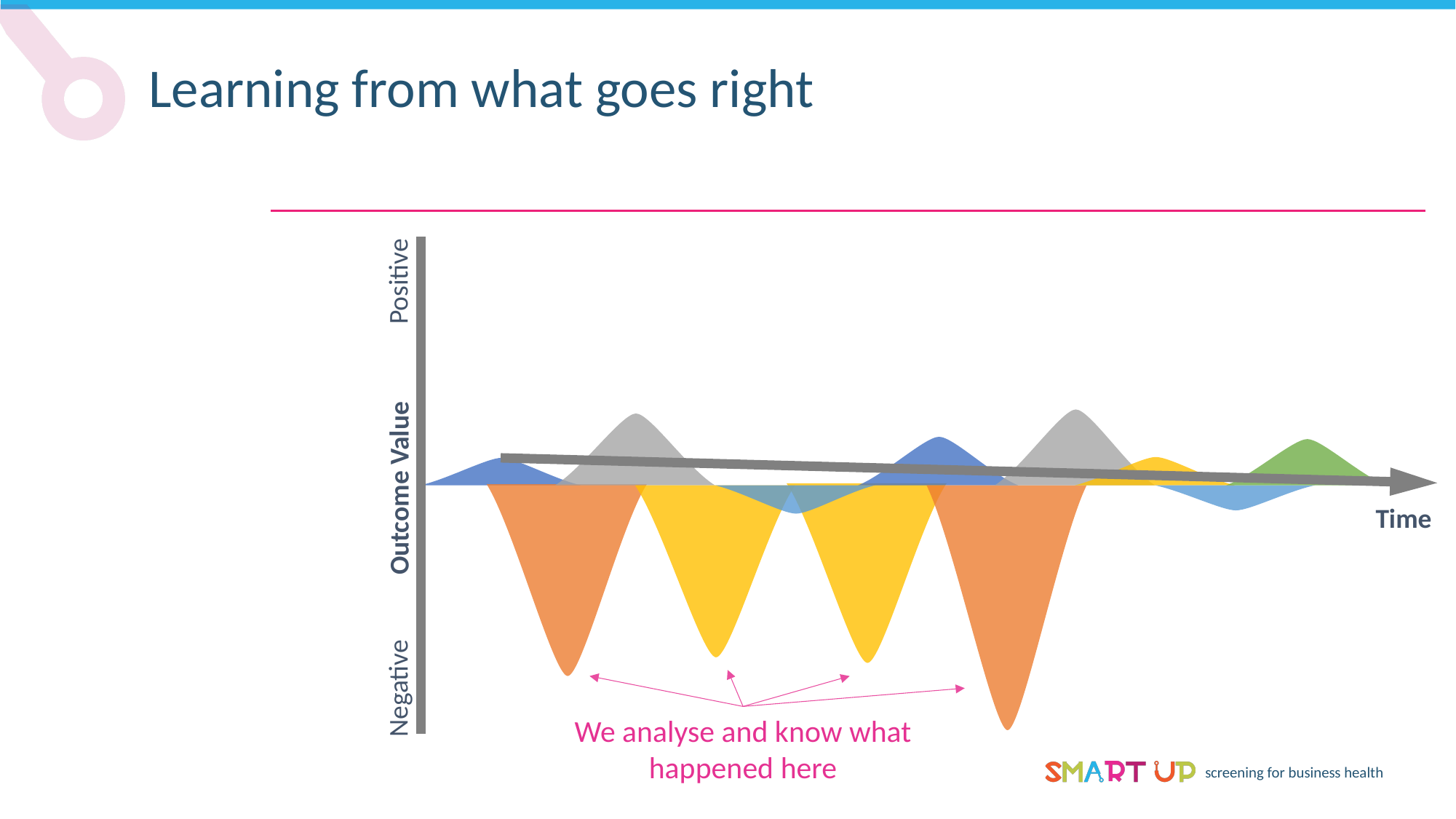

Learning from what goes right
Positive

Outcome Value

Time
Negative
We analyse and know what
happened here